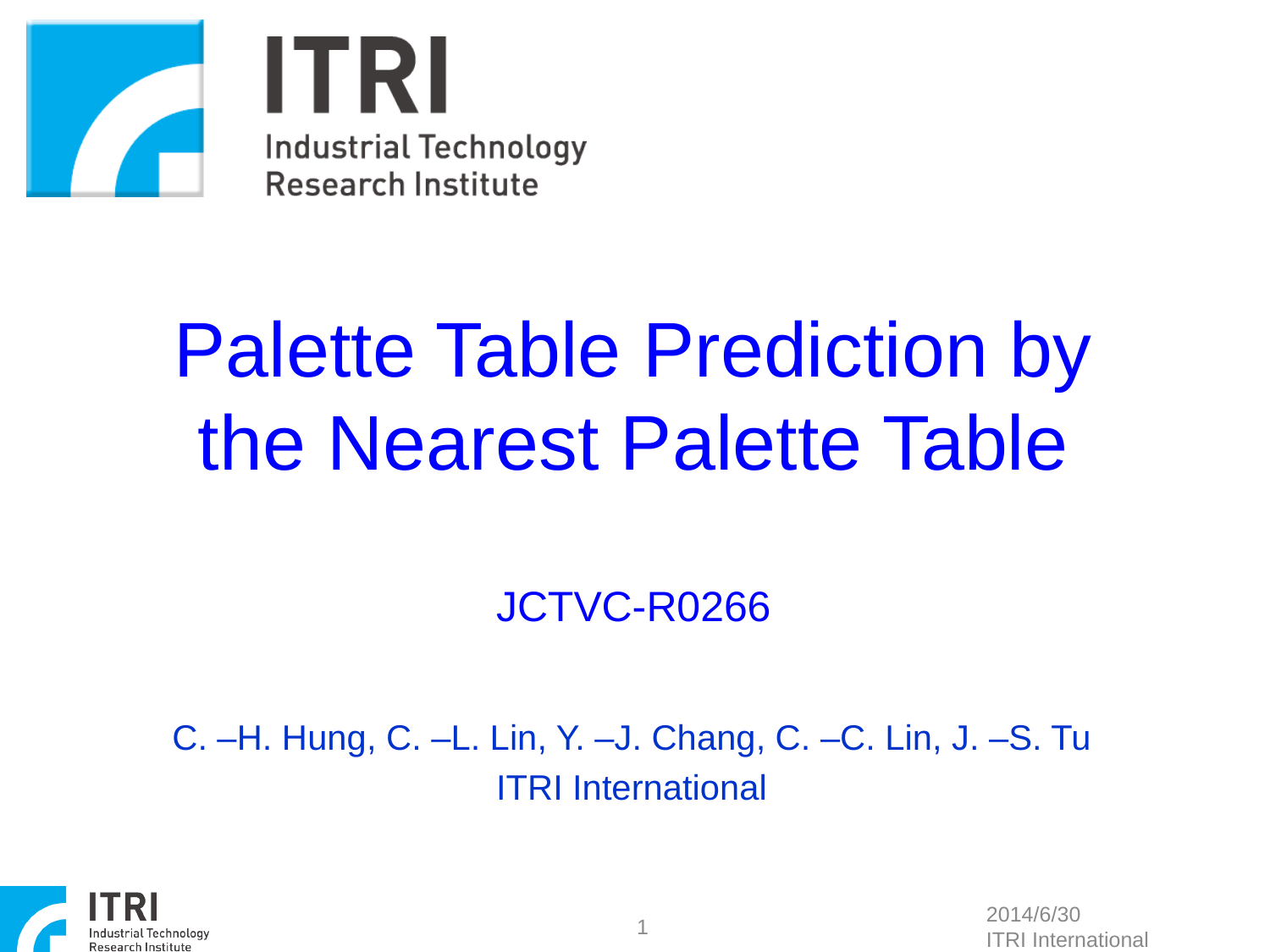

# Palette Table Prediction by the Nearest Palette Table JCTVC-R0266
C. –H. Hung, C. –L. Lin, Y. –J. Chang, C. –C. Lin, J. –S. Tu
ITRI International
1
2014/6/30
ITRI International